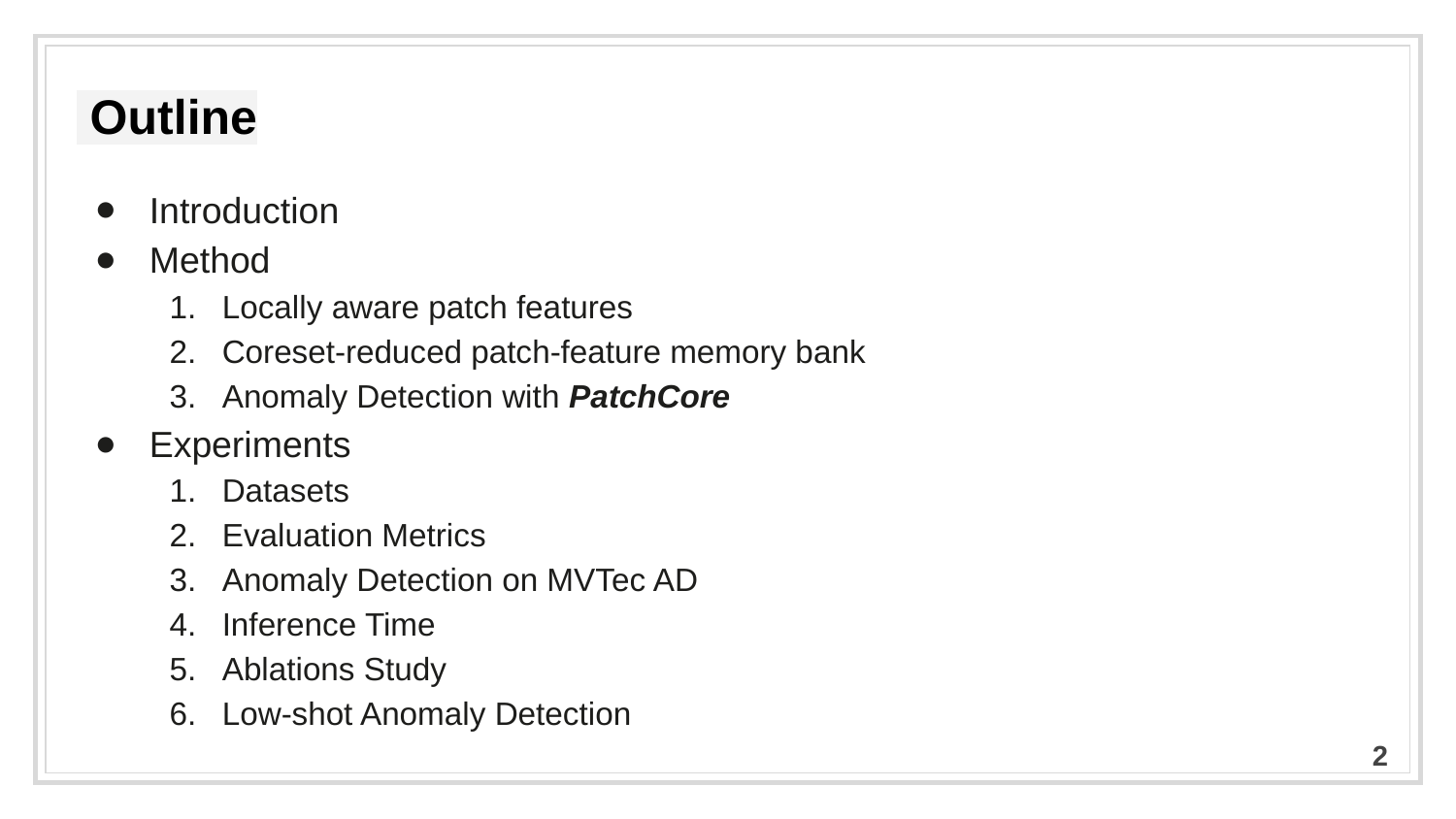

# Outline
Introduction
Method
Locally aware patch features
Coreset-reduced patch-feature memory bank
Anomaly Detection with PatchCore
Experiments
Datasets
Evaluation Metrics
Anomaly Detection on MVTec AD
Inference Time
Ablations Study
Low-shot Anomaly Detection
2